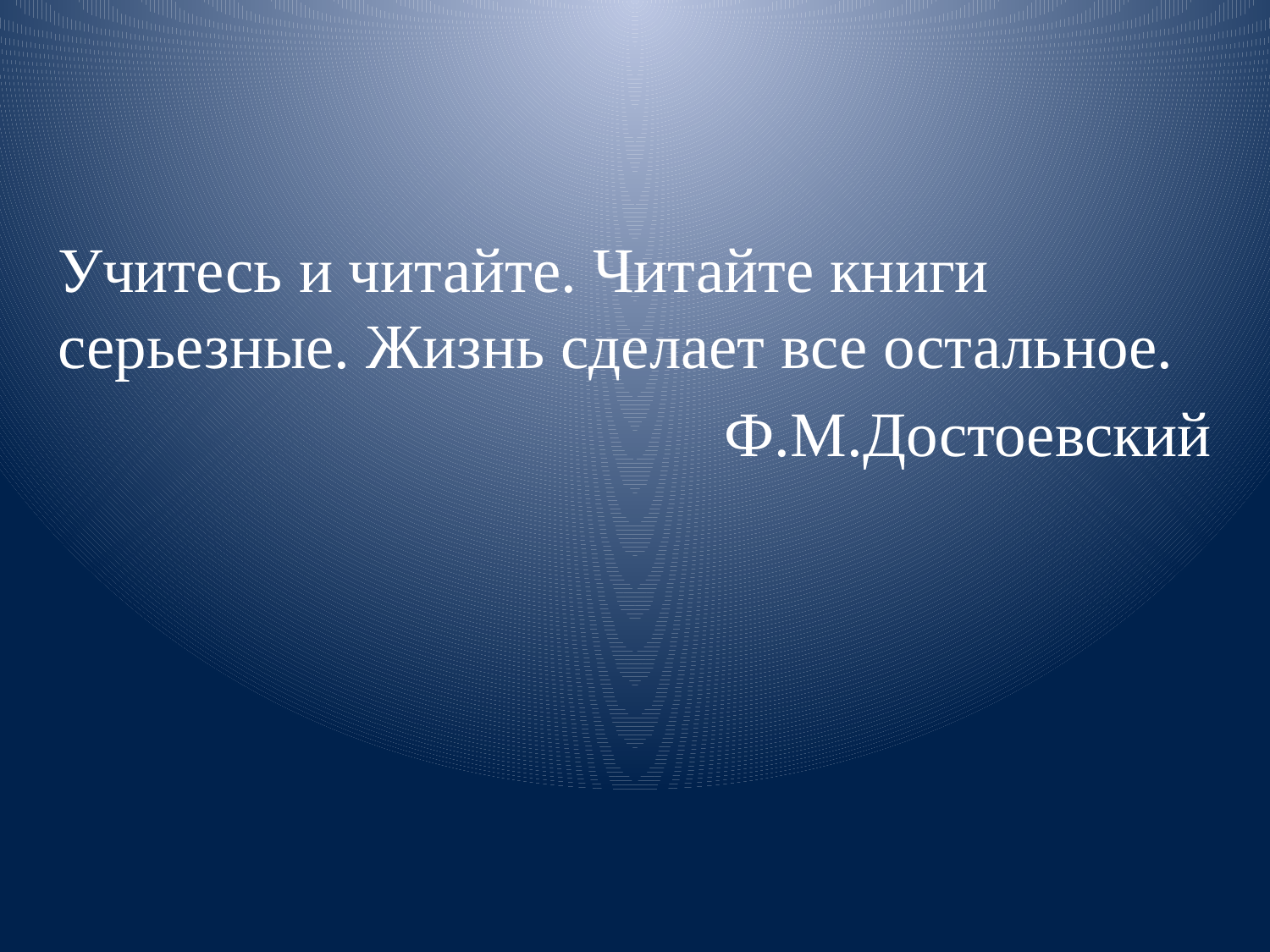

Учитесь и читайте. Читайте книги серьезные. Жизнь сделает все остальное.
                                          Ф.М.Достоевский